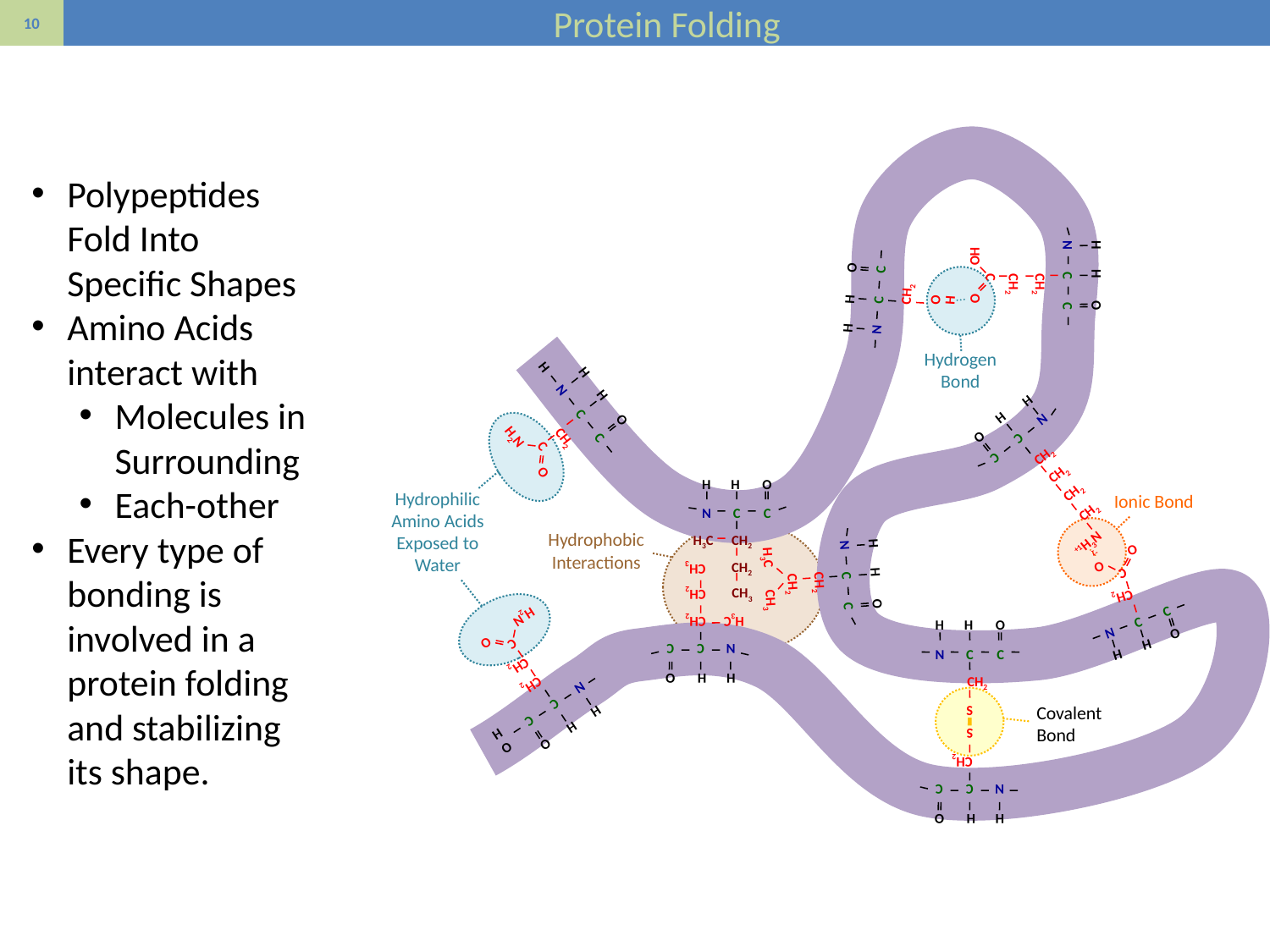

# Protein Folding

H
H
O

N
C
C

CH2

CH2
C

O
HO

H
H
O

N
C
C

CH2

O
H

Hydrogen Bond
H
O
H

H
N
C
C

CH2

C

O
H2N

H

H
C

C

N

O

CH2

CH2

CH2

CH2

+1H3N
H
H
O

N
C
C

CH2
H3C

CH2

CH3
Hydrophilic Amino Acids Exposed to Water
Ionic Bond
H
H
O

N
C
C

CH2

CH2

H3C
CH3

Hydrophobic Interactions

O
O-1
C

CH2

H

N
C

C

O
H

H
H
O

N
C
C

CH2
H3C

CH2

CH3

H
H
O

N
C
C

CH2

S
H
H
O

N
C
C

CH2
S
H
O
H
OH

C
N
C

CH2

CH2
C

O
H2N

Covalent Bond
Polypeptides Fold Into Specific Shapes
Amino Acids interact with
Molecules in Surrounding
Each-other
Every type of bonding is involved in a protein folding and stabilizing its shape.